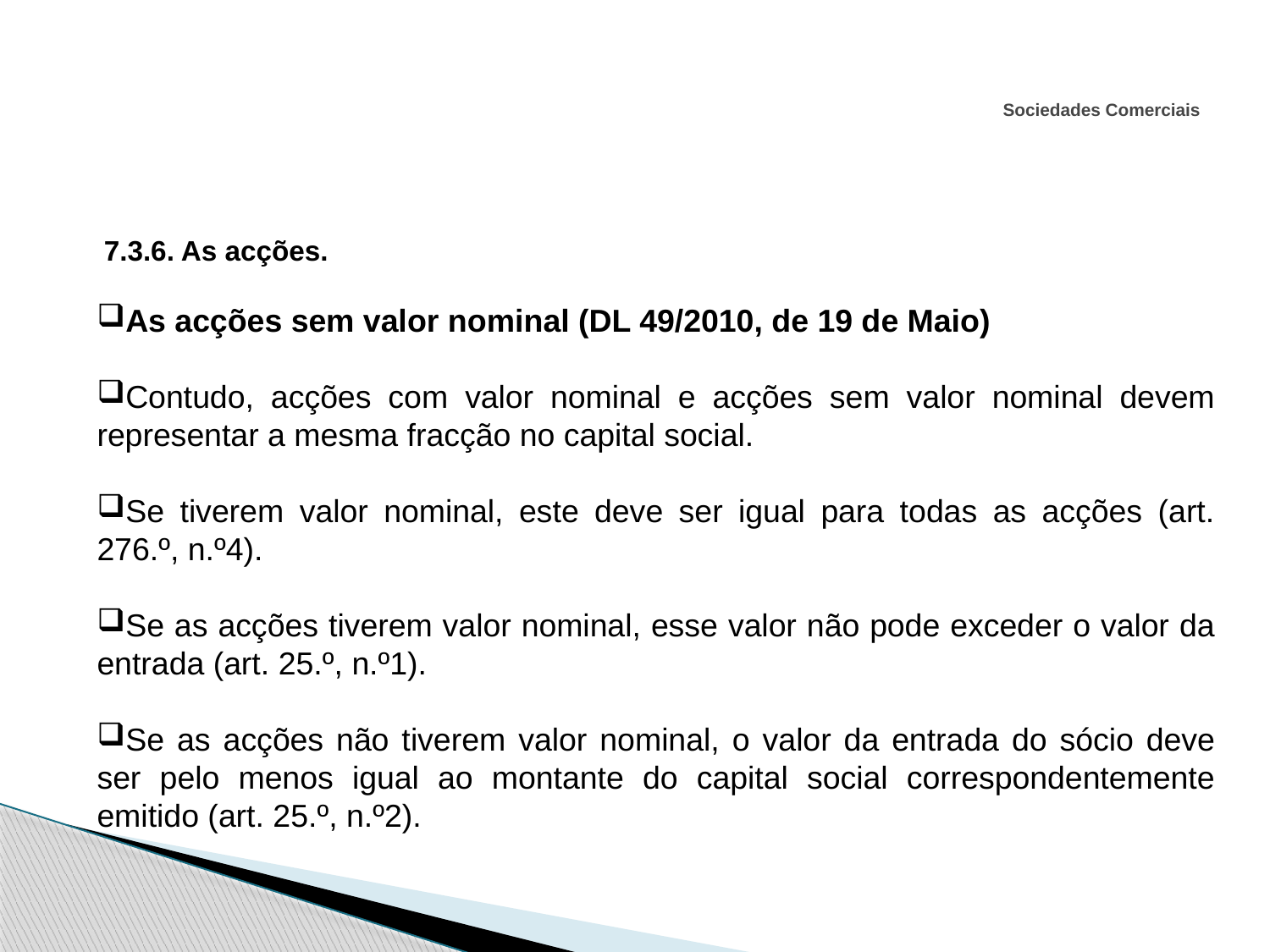

# Sociedades Comerciais
 7.3.6. As acções.

As acções sem valor nominal (DL 49/2010, de 19 de Maio)

Contudo, acções com valor nominal e acções sem valor nominal devem representar a mesma fracção no capital social.

Se tiverem valor nominal, este deve ser igual para todas as acções (art. 276.º, n.º4).

Se as acções tiverem valor nominal, esse valor não pode exceder o valor da entrada (art. 25.º, n.º1).

Se as acções não tiverem valor nominal, o valor da entrada do sócio deve ser pelo menos igual ao montante do capital social correspondentemente emitido (art. 25.º, n.º2).